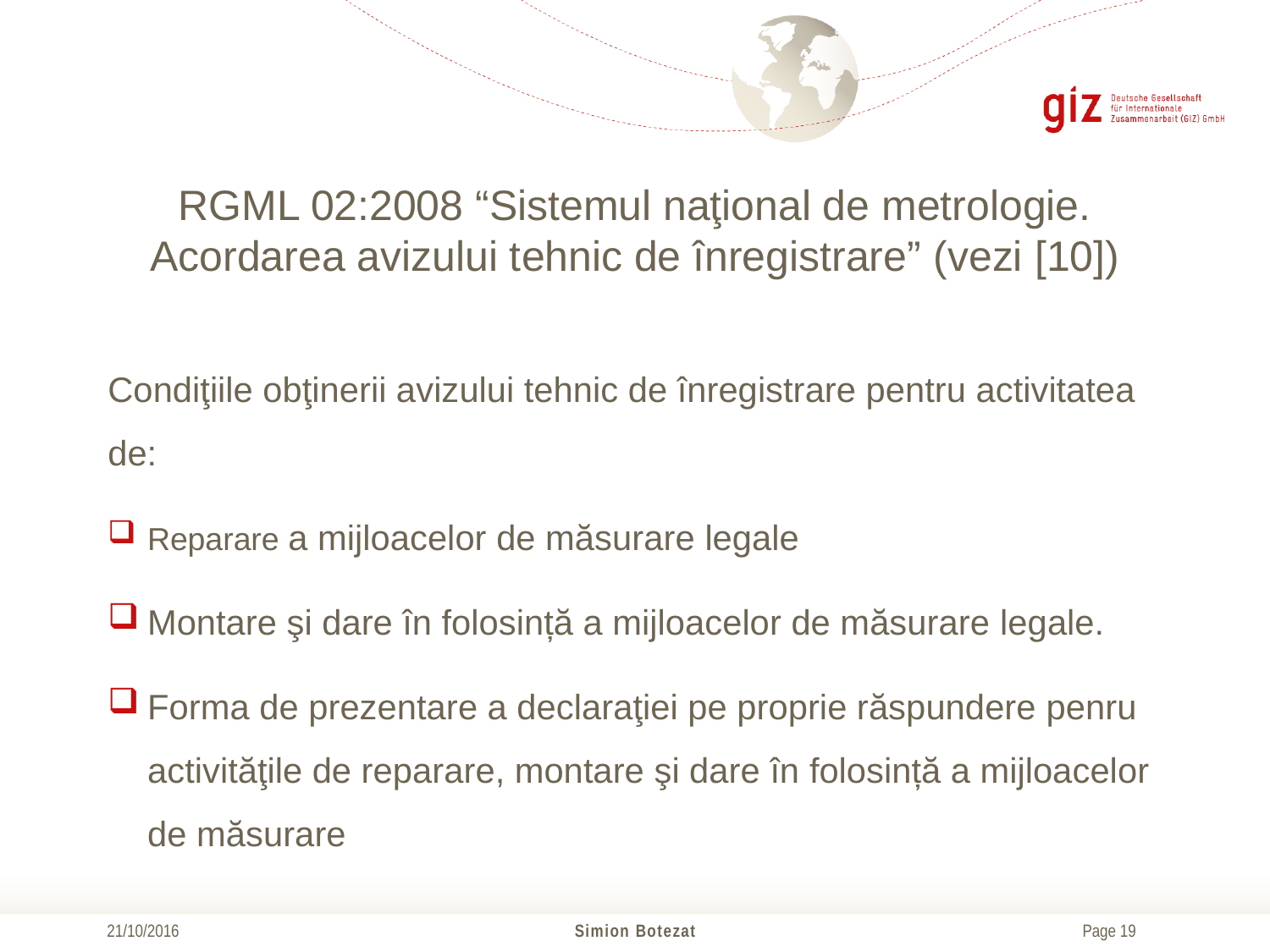

# RGML 02:2008 “Sistemul naţional de metrologie. Acordarea avizului tehnic de înregistrare” (vezi [10])
Condiţiile obţinerii avizului tehnic de înregistrare pentru activitatea de:
Reparare a mijloacelor de măsurare legale
Montare şi dare în folosință a mijloacelor de măsurare legale.
Forma de prezentare a declaraţiei pe proprie răspundere penru activităţile de reparare, montare şi dare în folosință a mijloacelor de măsurare
21/10/2016
Simion Botezat